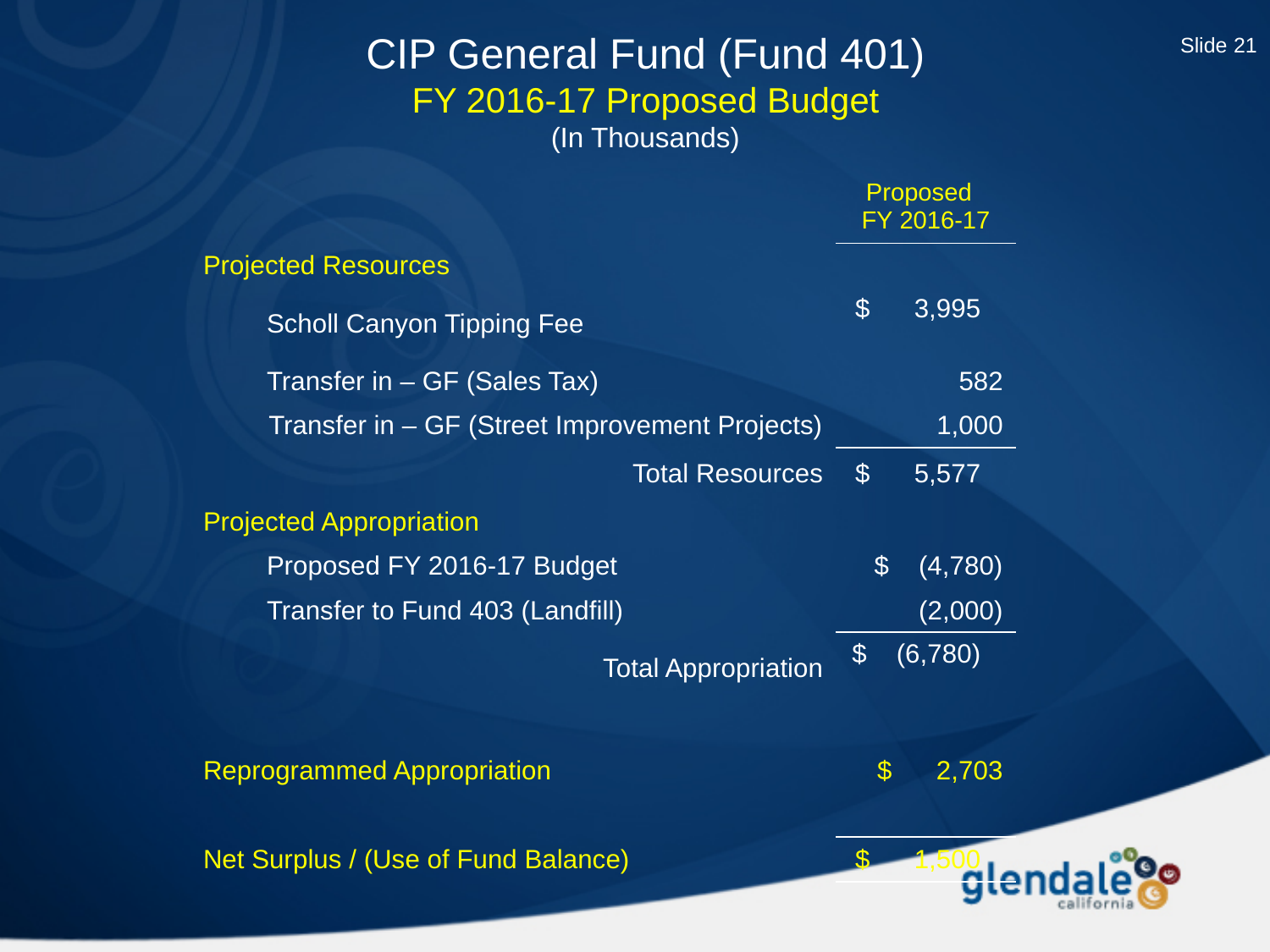

Slide 21
CIP General Fund (Fund 401)
FY 2016-17 Proposed Budget
(In Thousands)
|  | Proposed FY 2016-17 |
| --- | --- |
| Projected Resources |  |
| Scholl Canyon Tipping Fee | $ 3,995 |
| Transfer in – GF (Sales Tax) | 582 |
| Transfer in – GF (Street Improvement Projects) | 1,000 |
| Total Resources | $ 5,577 |
| Projected Appropriation |  |
| Proposed FY 2016-17 Budget | $ (4,780) |
| Transfer to Fund 403 (Landfill) | (2,000) |
| Total Appropriation | $ (6,780) |
|  |  |
| Reprogrammed Appropriation | $ 2,703 |
|  |  |
| Net Surplus / (Use of Fund Balance) | $ 1,500 |